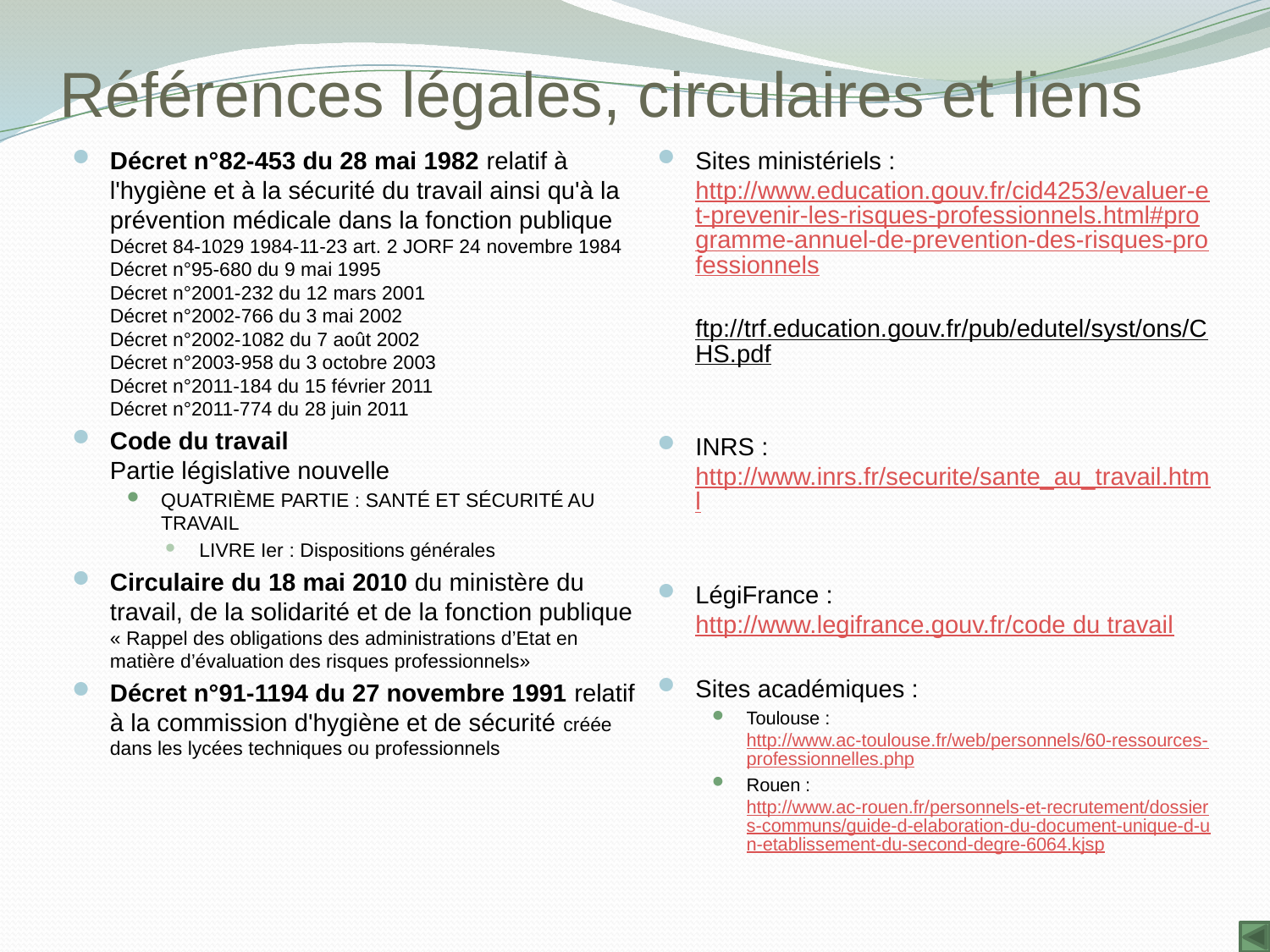

# Références légales, circulaires et liens
Décret n°82-453 du 28 mai 1982 relatif à l'hygiène et à la sécurité du travail ainsi qu'à la prévention médicale dans la fonction publique
Décret 84-1029 1984-11-23 art. 2 JORF 24 novembre 1984
Décret n°95-680 du 9 mai 1995
Décret n°2001-232 du 12 mars 2001
Décret n°2002-766 du 3 mai 2002
Décret n°2002-1082 du 7 août 2002
Décret n°2003-958 du 3 octobre 2003
Décret n°2011-184 du 15 février 2011
Décret n°2011-774 du 28 juin 2011
Code du travail
Partie législative nouvelle
QUATRIÈME PARTIE : SANTÉ ET SÉCURITÉ AU TRAVAIL
LIVRE Ier : Dispositions générales
Circulaire du 18 mai 2010 du ministère du travail, de la solidarité et de la fonction publique « Rappel des obligations des administrations d’Etat en matière d’évaluation des risques professionnels»
Décret n°91-1194 du 27 novembre 1991 relatif à la commission d'hygiène et de sécurité créée dans les lycées techniques ou professionnels

Sites ministériels :
http://www.education.gouv.fr/cid4253/evaluer-et-prevenir-les-risques-professionnels.html#programme-annuel-de-prevention-des-risques-professionnels
ftp://trf.education.gouv.fr/pub/edutel/syst/ons/CHS.pdf
INRS : http://www.inrs.fr/securite/sante_au_travail.html
LégiFrance :
http://www.legifrance.gouv.fr/code du travail
Sites académiques :
Toulouse : http://www.ac-toulouse.fr/web/personnels/60-ressources-professionnelles.php
Rouen : http://www.ac-rouen.fr/personnels-et-recrutement/dossiers-communs/guide-d-elaboration-du-document-unique-d-un-etablissement-du-second-degre-6064.kjsp